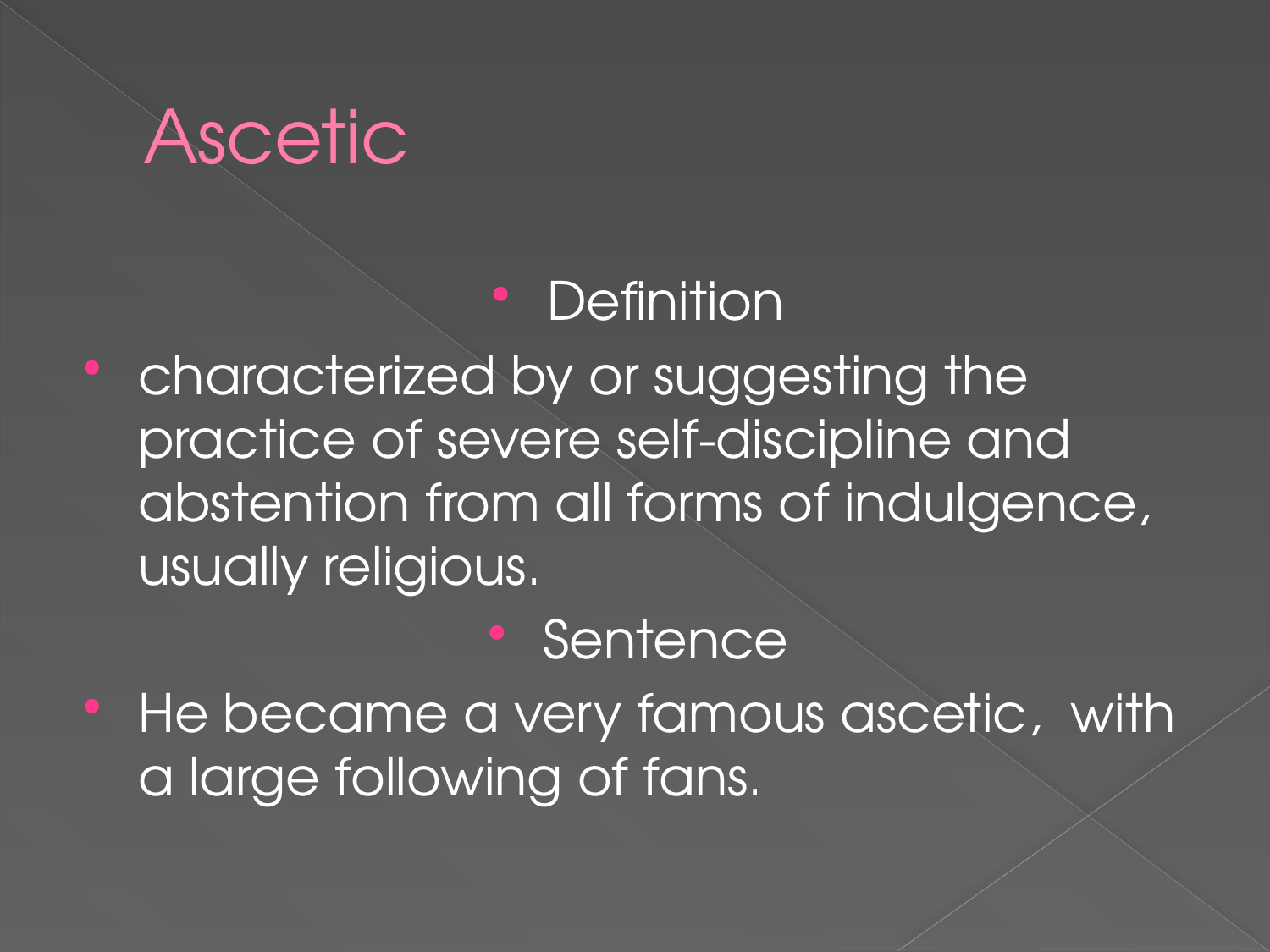

# Ascetic
Definition
characterized by or suggesting the practice of severe self-discipline and abstention from all forms of indulgence, usually religious.
Sentence
He became a very famous ascetic,  with a large following of fans.